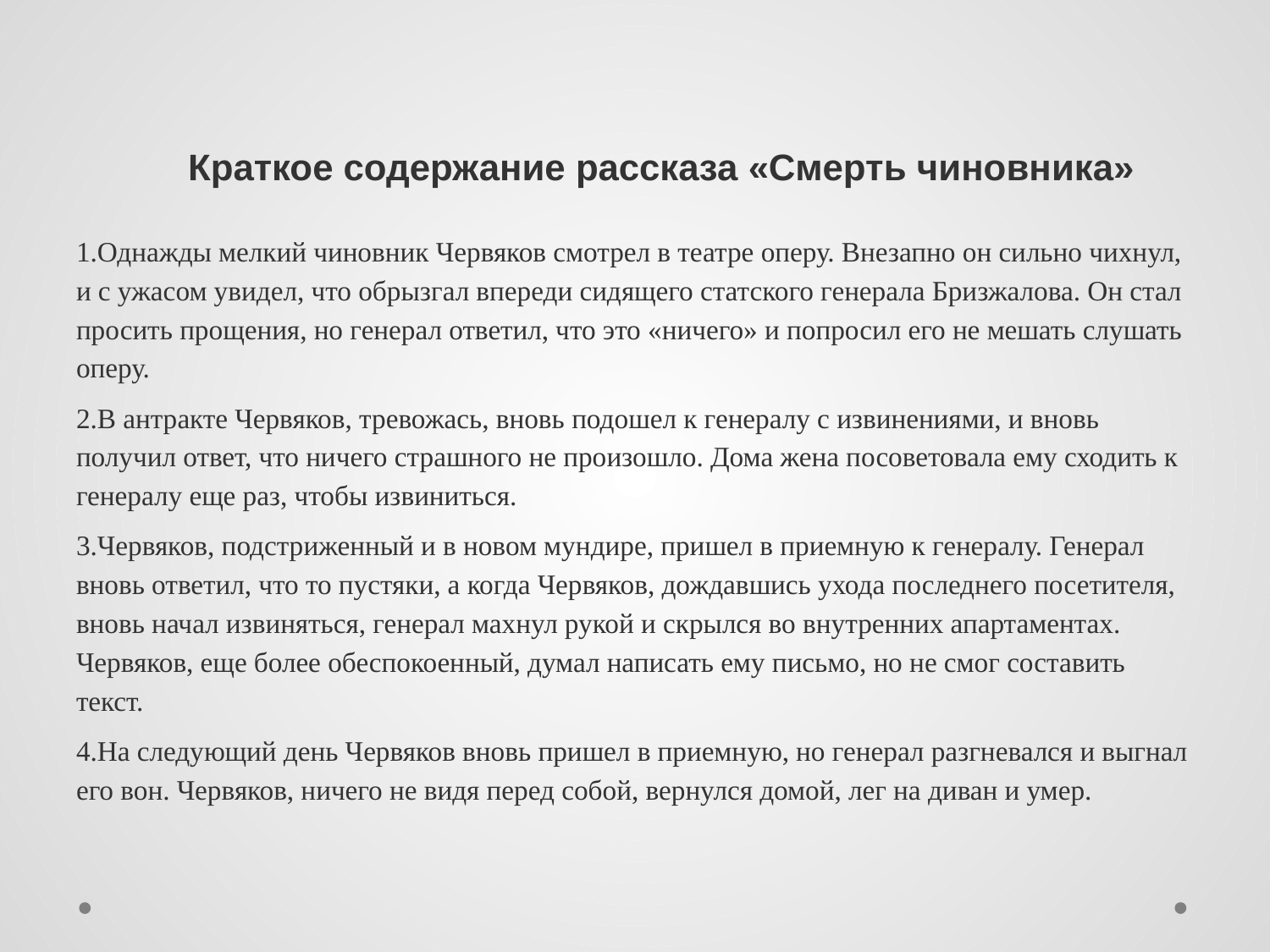

# Краткое содержание рассказа «Смерть чиновника»
1.Однажды мелкий чиновник Червяков смотрел в театре оперу. Внезапно он сильно чихнул, и с ужасом увидел, что обрызгал впереди сидящего статского генерала Бризжалова. Он стал просить прощения, но генерал ответил, что это «ничего» и попросил его не мешать слушать оперу.
2.В антракте Червяков, тревожась, вновь подошел к генералу с извинениями, и вновь получил ответ, что ничего страшного не произошло. Дома жена посоветовала ему сходить к генералу еще раз, чтобы извиниться.
3.Червяков, подстриженный и в новом мундире, пришел в приемную к генералу. Генерал вновь ответил, что то пустяки, а когда Червяков, дождавшись ухода последнего посетителя, вновь начал извиняться, генерал махнул рукой и скрылся во внутренних апартаментах. Червяков, еще более обеспокоенный, думал написать ему письмо, но не смог составить текст.
4.На следующий день Червяков вновь пришел в приемную, но генерал разгневался и выгнал его вон. Червяков, ничего не видя перед собой, вернулся домой, лег на диван и умер.